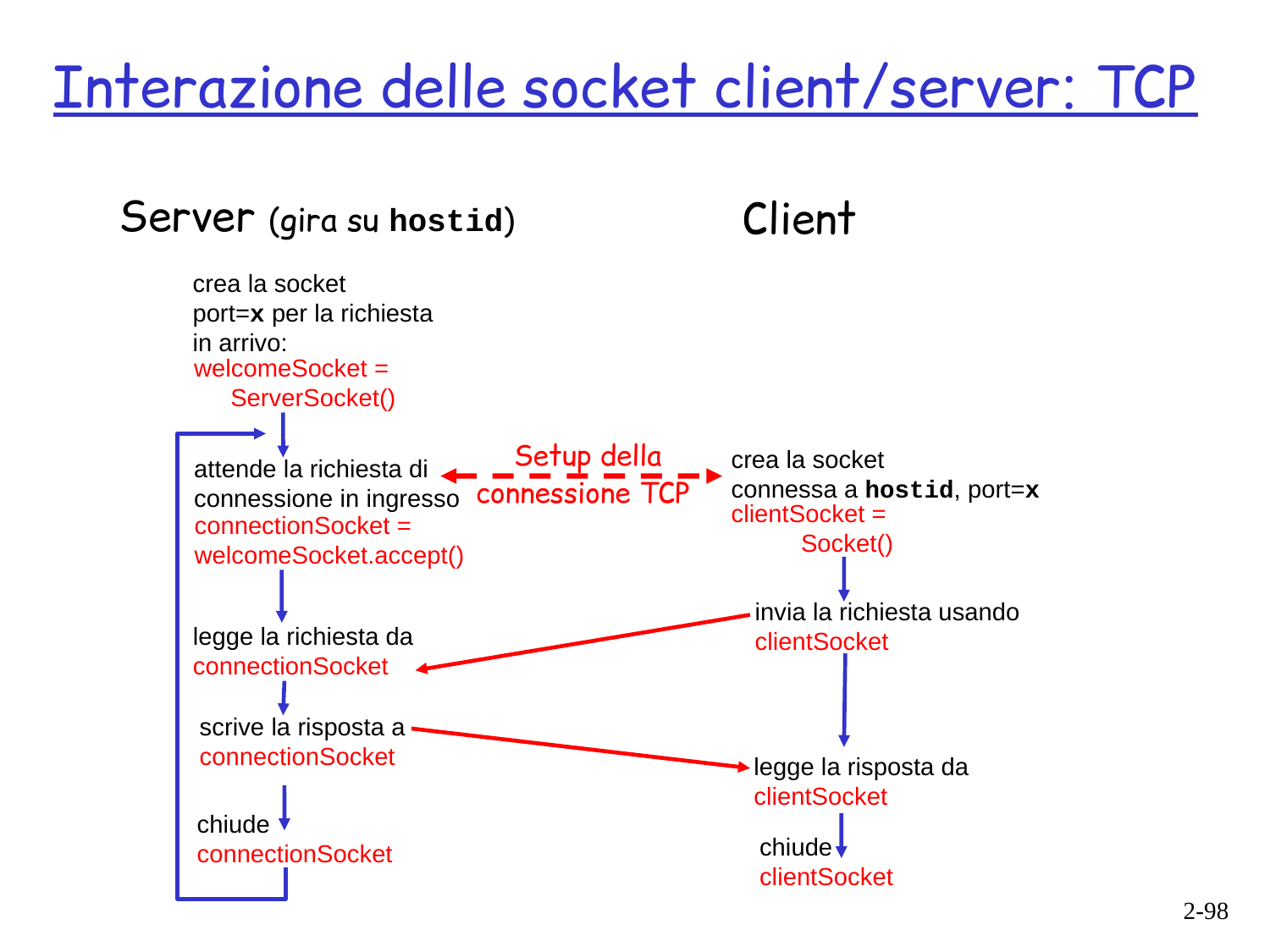

# Interazione delle socket client/server: TCP
Server (gira su hostid)
Client
crea la socket
port=x per la richiesta
in arrivo:
welcomeSocket =
ServerSocket()

Setup della
connessione TCP

legge la risposta da
clientSocket

chiude
clientSocket

chiude
connectionSocket
crea la socket
connessa a hostid, port=x
clientSocket =
Socket()
attende la richiesta di
connessione in ingresso
connectionSocket =
welcomeSocket.accept()

invia la richiesta usando
clientSocket

legge la richiesta da
connectionSocket

scrive la risposta a
connectionSocket

2-98